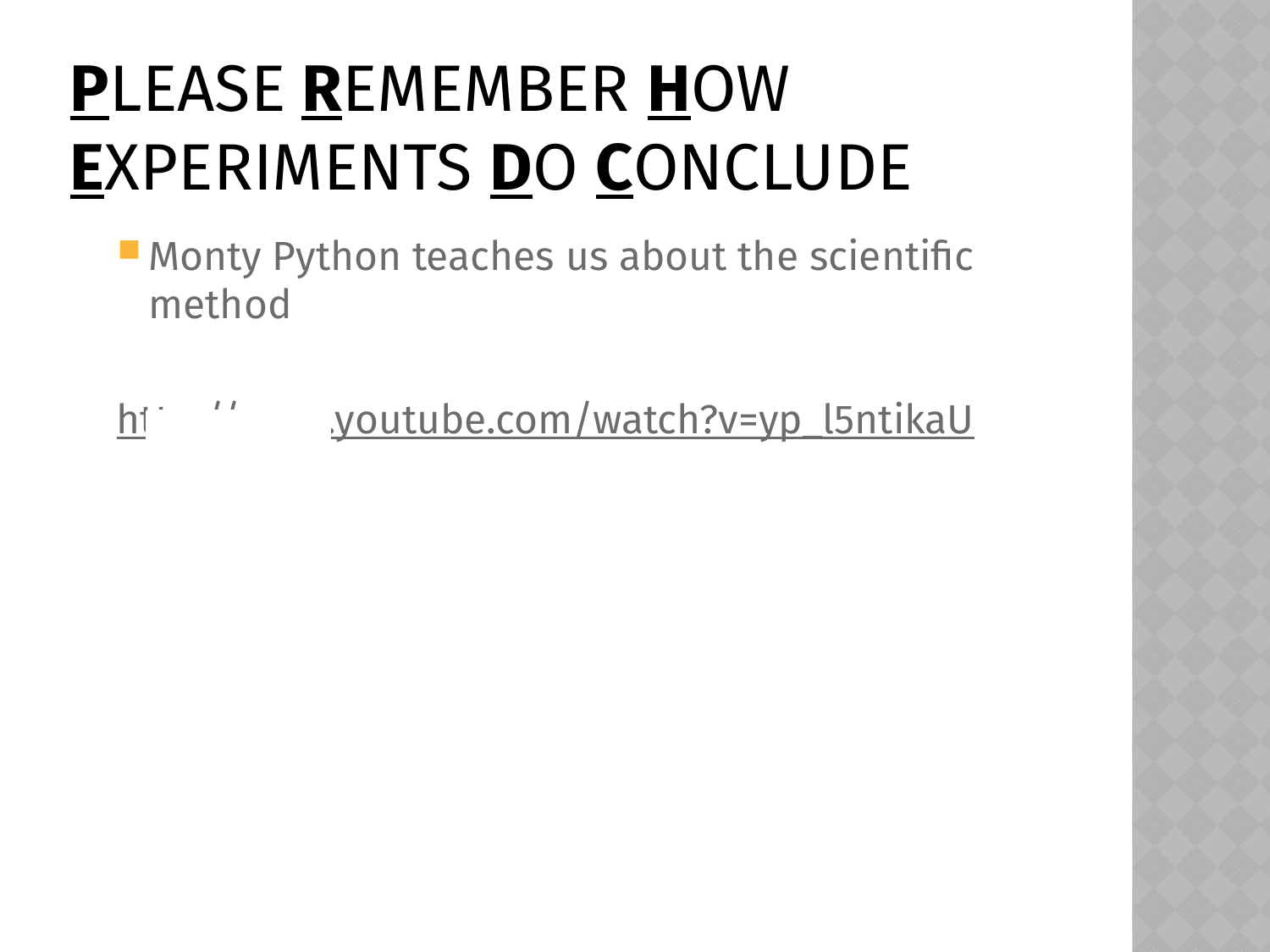

# Please remember how experiments do conclude
Monty Python teaches us about the scientific method

http://www.youtube.com/watch?v=yp_l5ntikaU